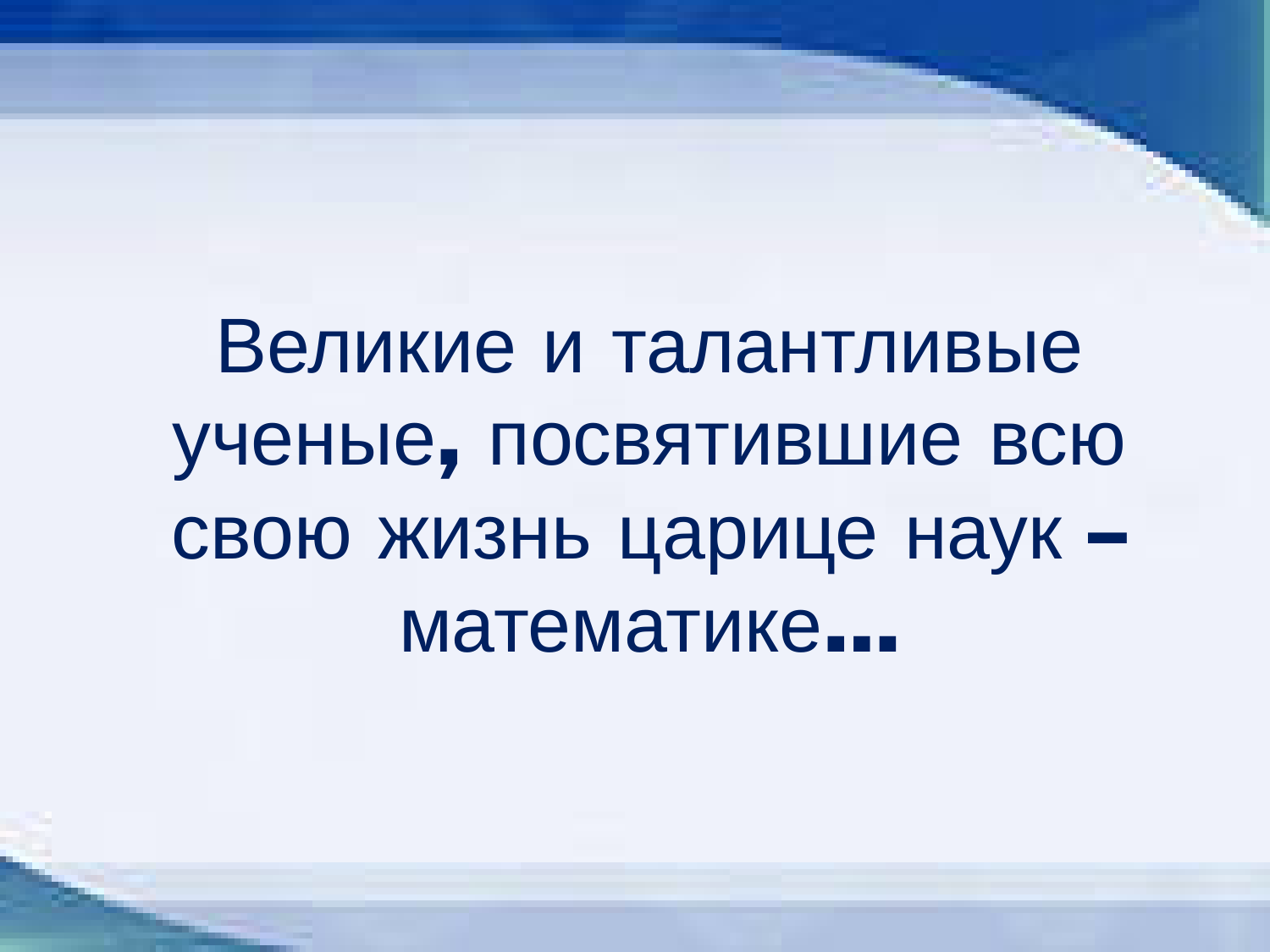

# Великие и талантливые ученые, посвятившие всю свою жизнь царице наук – математике…